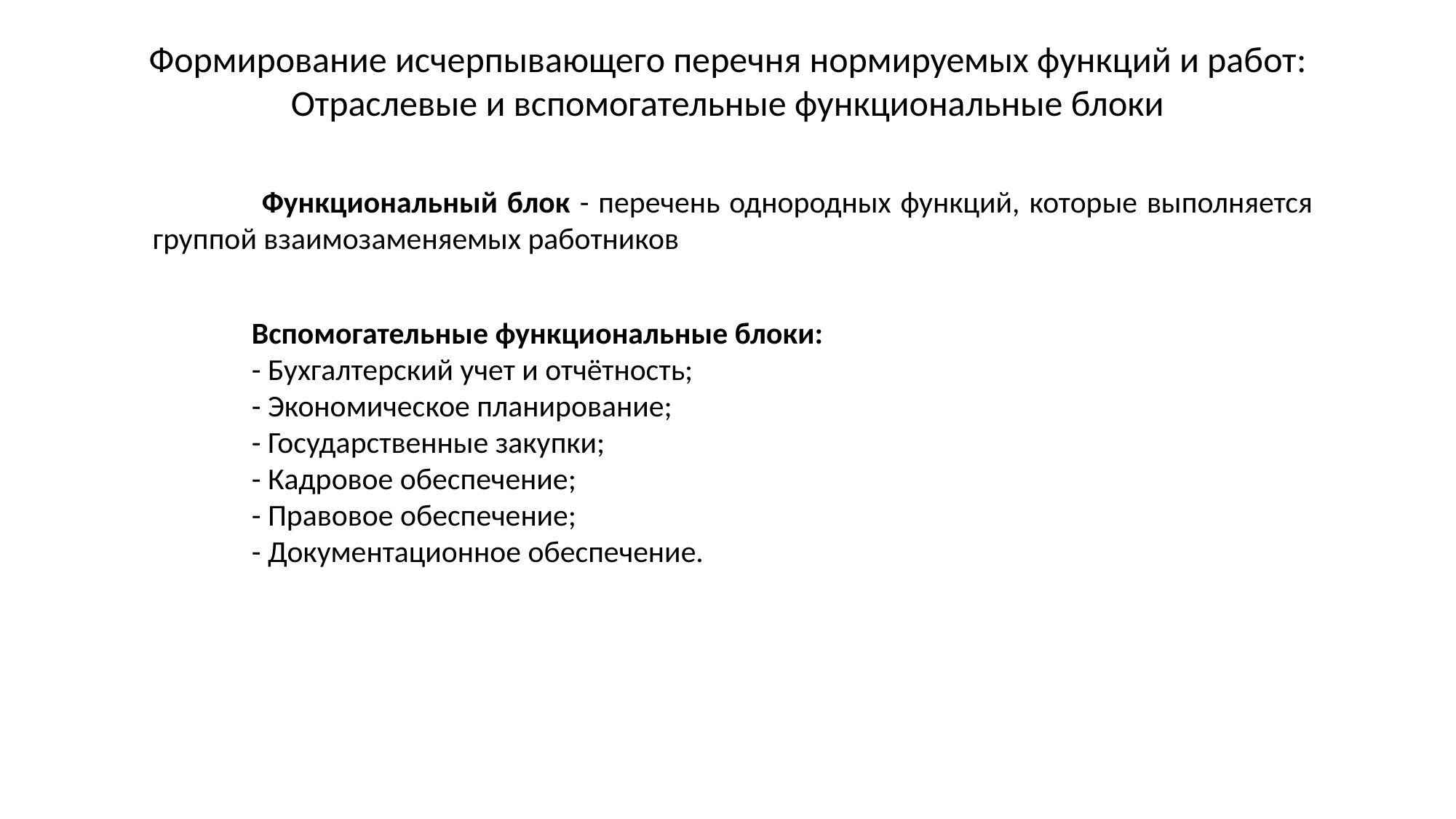

Формирование исчерпывающего перечня нормируемых функций и работ:
Отраслевые и вспомогательные функциональные блоки
	Функциональный блок - перечень однородных функций, которые выполняется группой взаимозаменяемых работников
	Вспомогательные функциональные блоки:
	- Бухгалтерский учет и отчётность;
	- Экономическое планирование;
	- Государственные закупки;
	- Кадровое обеспечение;
	- Правовое обеспечение;
	- Документационное обеспечение.